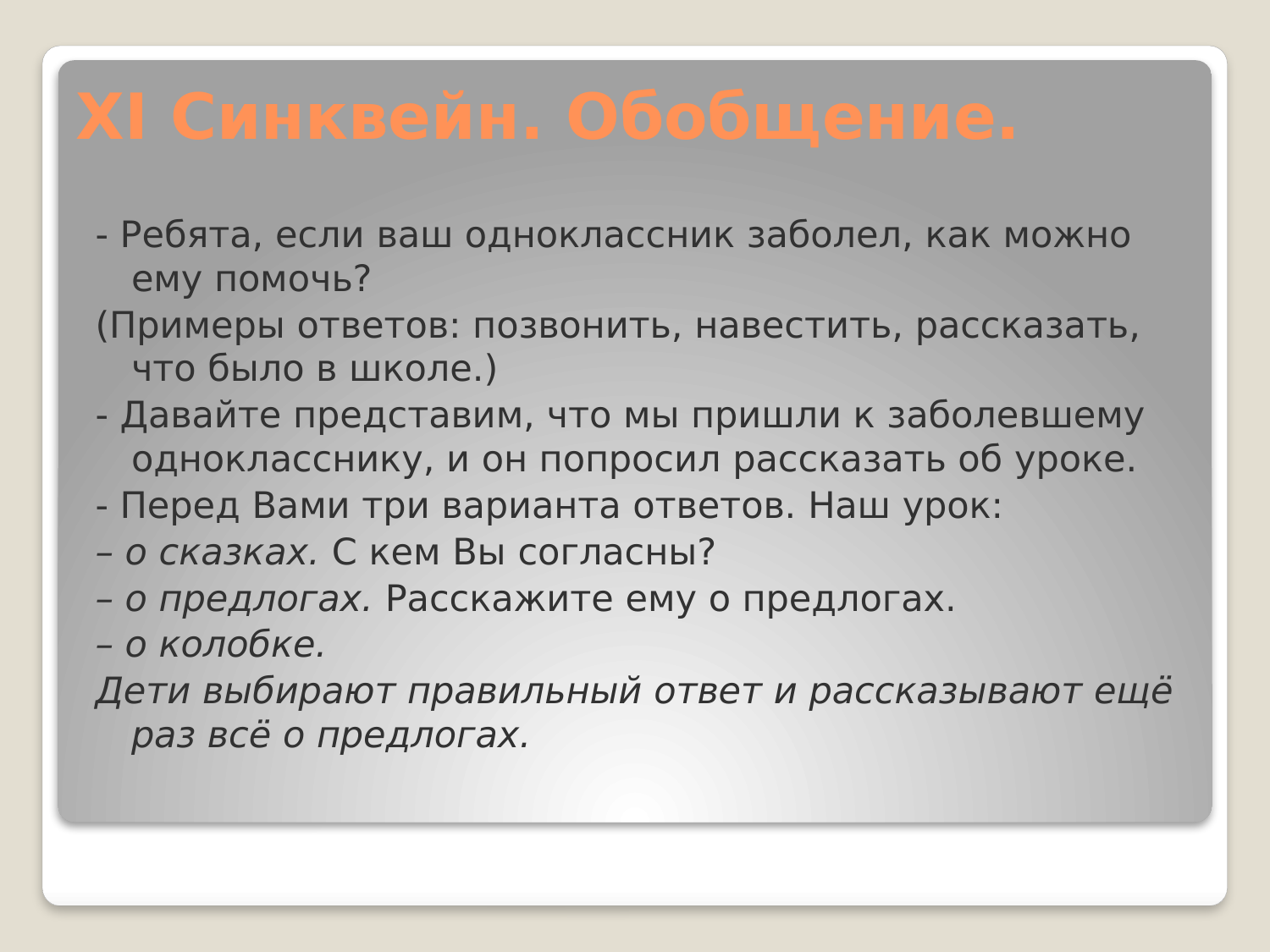

# XI Синквейн. Обобщение.
- Ребята, если ваш одноклассник заболел, как можно ему помочь?
(Примеры ответов: позвонить, навестить, рассказать, что было в школе.)
- Давайте представим, что мы пришли к заболевшему однокласснику, и он попросил рассказать об уроке.
- Перед Вами три варианта ответов. Наш урок:
– о сказках. С кем Вы согласны?
– о предлогах. Расскажите ему о предлогах.
– о колобке.
Дети выбирают правильный ответ и рассказывают ещё раз всё о предлогах.